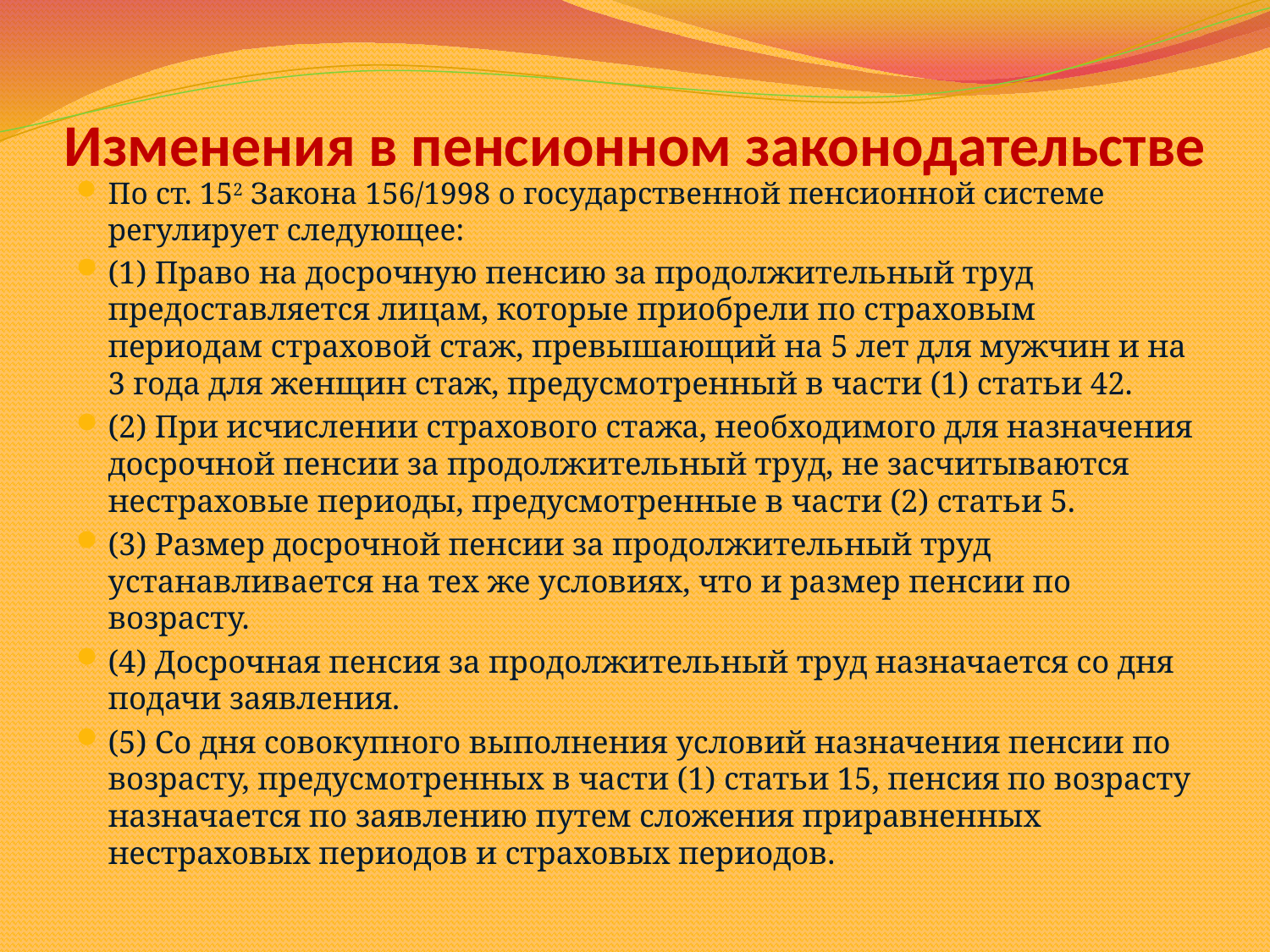

# Изменения в пенсионном законодательстве
По ст. 152 Закона 156/1998 о государственной пенсионной системе регулирует следующее:
(1) Право на досрочную пенсию за продолжительный труд предоставляется лицам, которые приобрели по страховым периодам страховой стаж, превышающий на 5 лет для мужчин и на 3 года для женщин стаж, предусмотренный в части (1) статьи 42.
(2) При исчислении страхового стажа, необходимого для назначения досрочной пенсии за продолжительный труд, не засчитываются нестраховые периоды, предусмотренные в части (2) статьи 5.
(3) Размер досрочной пенсии за продолжительный труд устанавливается на тех же условиях, что и размер пенсии по возрасту.
(4) Досрочная пенсия за продолжительный труд назначается со дня подачи заявления.
(5) Со дня совокупного выполнения условий назначения пенсии по возрасту, предусмотренных в части (1) статьи 15, пенсия по возрасту назначается по заявлению путем сложения приравненных нестраховых периодов и страховых периодов.